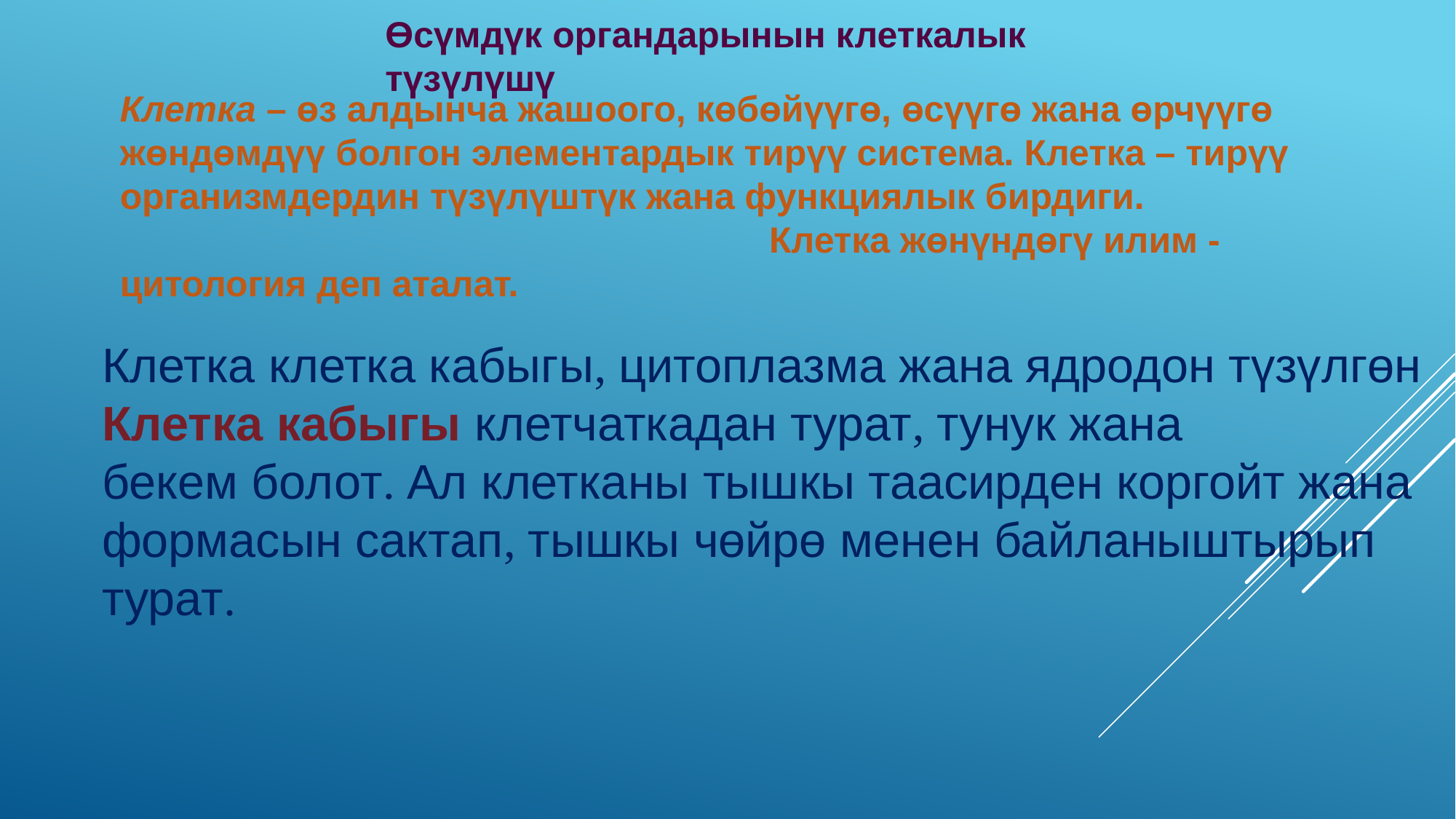

Өсүмдүк органдарынын клеткалык түзүлүшү
Клетка – өз алдынча жашоого, көбөйүүгө, өсүүгө жана өрчүүгө жөндөмдүү болгон элементардык тирүү система. Клетка – тирүү организмдердин түзүлүштүк жана функциялык бирдиги.                                                                                    Клетка жөнүндөгү илим -цитология деп аталат.
Клетка клетка кабыгы, цитоплазма жана ядродон түзүлгөн
Клетка кабыгы клетчаткадан турат, тунук жана
бекем болот. Ал клетканы тышкы таасирден коргойт жана
формасын сактап, тышкы чөйрө менен байланыштырып
турат.